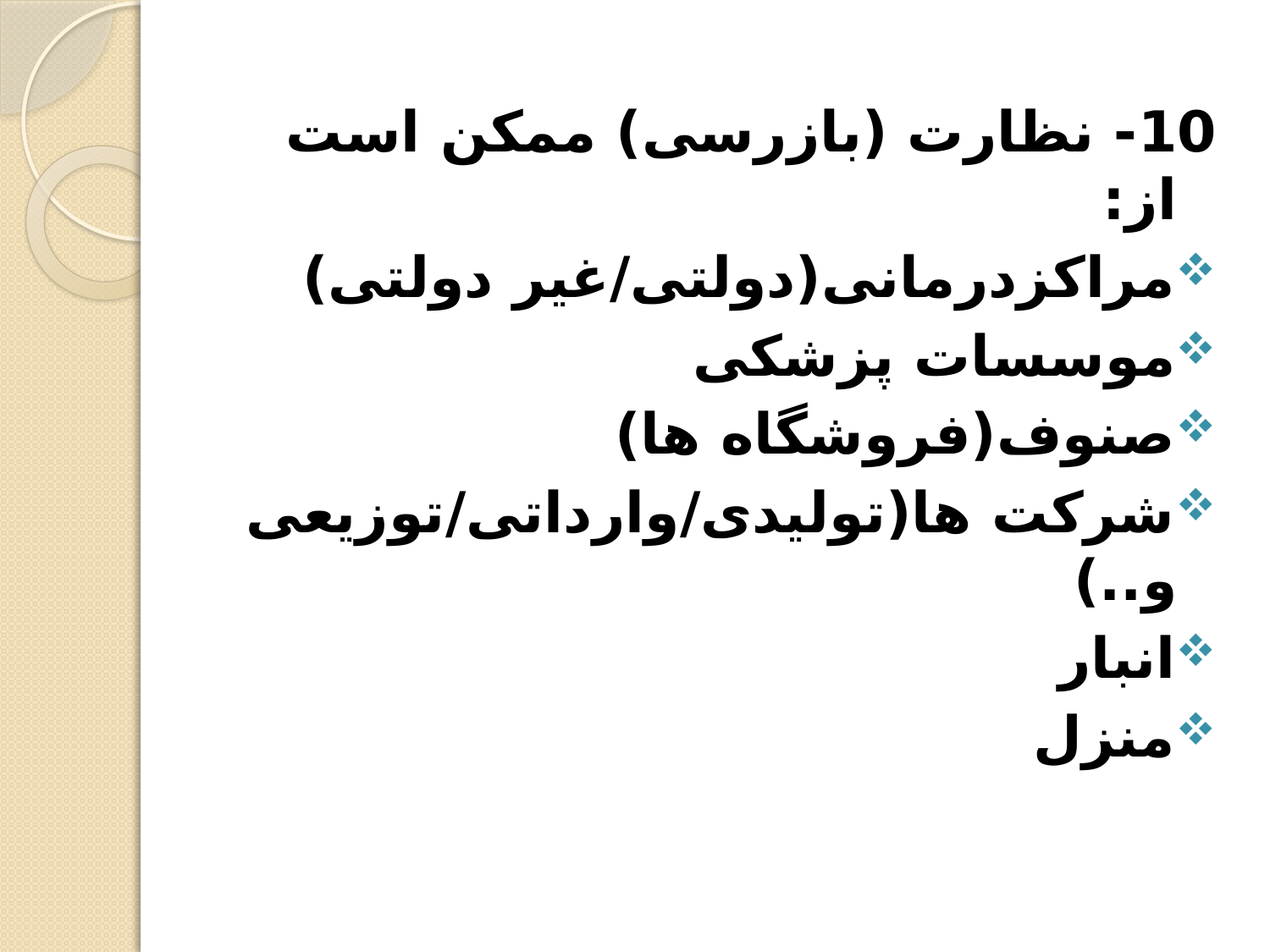

10- نظارت (بازرسی) ممکن است از:
مراکزدرمانی(دولتی/غیر دولتی)
موسسات پزشکی
صنوف(فروشگاه ها)
شرکت ها(تولیدی/وارداتی/توزیعی و..)
انبار
منزل